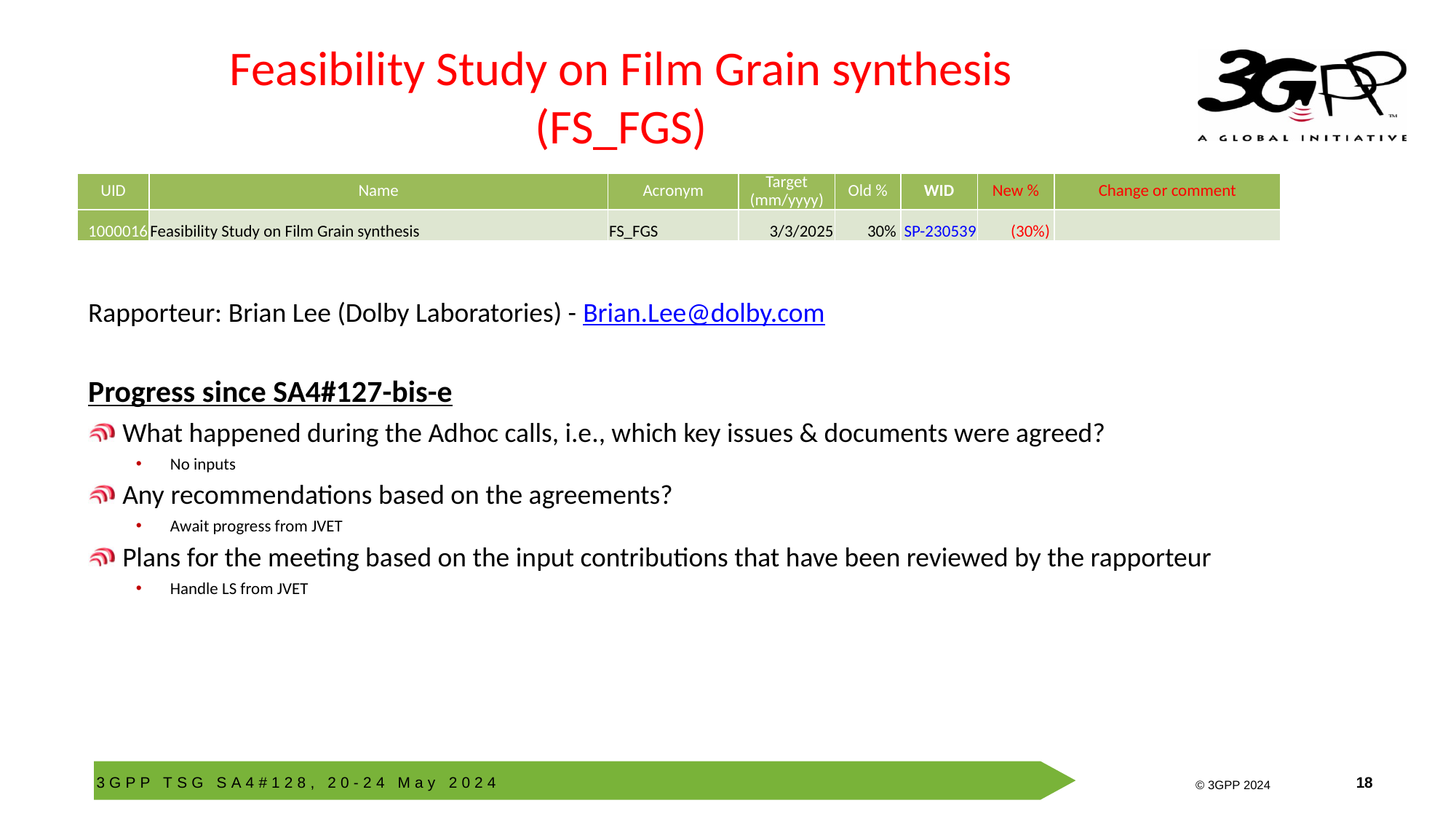

# Feasibility Study on Film Grain synthesis (FS_FGS)
| UID | Name | Acronym | Target (mm/yyyy) | Old % | WID | New % | Change or comment |
| --- | --- | --- | --- | --- | --- | --- | --- |
| 1000016 | Feasibility Study on Film Grain synthesis | FS\_FGS | 3/3/2025 | 30% | SP-230539 | (30%) |  |
Rapporteur: Brian Lee (Dolby Laboratories) - Brian.Lee@dolby.com

Progress since SA4#127-bis-e
What happened during the Adhoc calls, i.e., which key issues & documents were agreed?
No inputs
Any recommendations based on the agreements?
Await progress from JVET
Plans for the meeting based on the input contributions that have been reviewed by the rapporteur
Handle LS from JVET